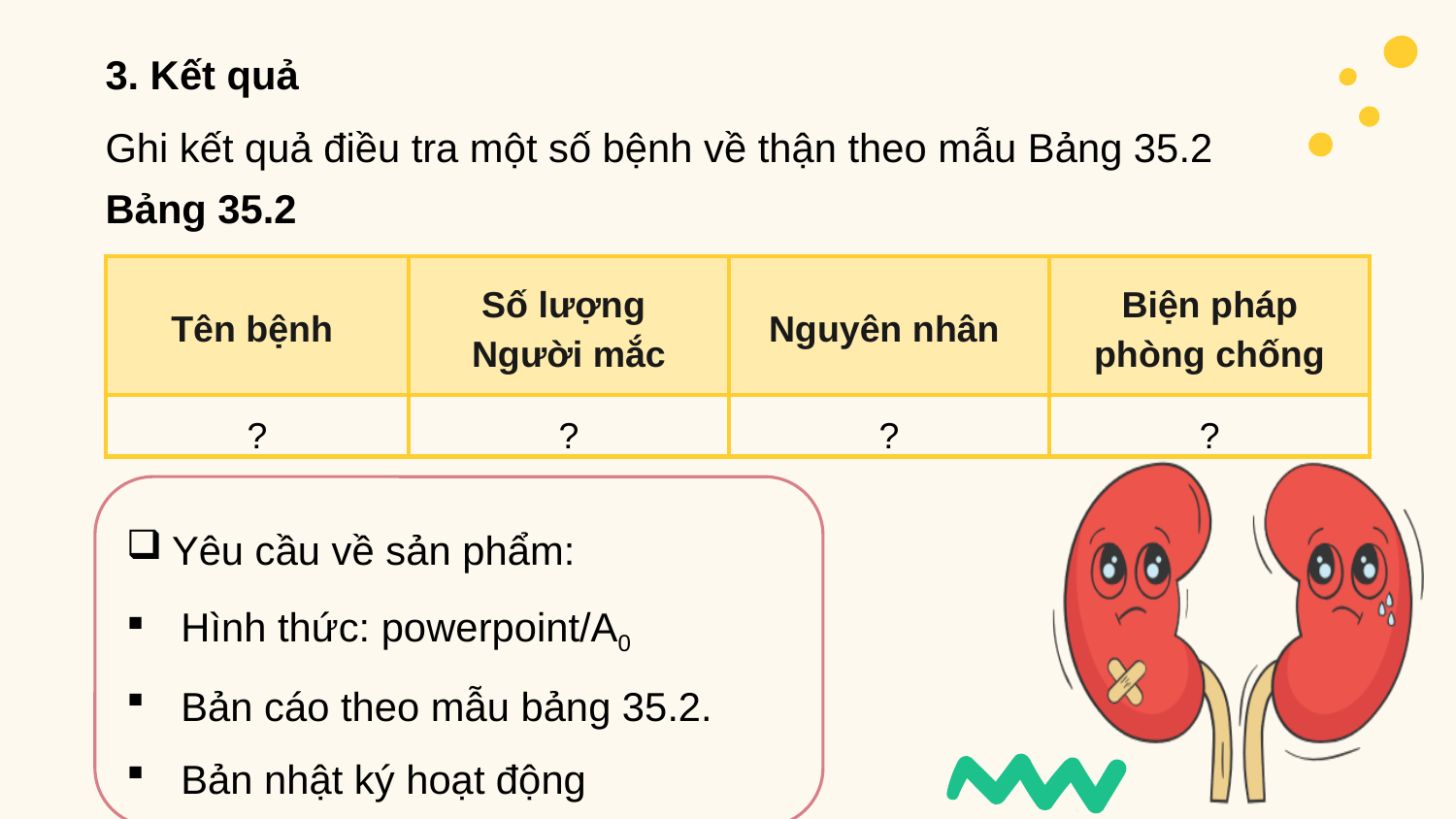

3. Kết quả
Ghi kết quả điều tra một số bệnh về thận theo mẫu Bảng 35.2
Bảng 35.2
| Tên bệnh | Số lượng Người mắc | Nguyên nhân | Biện pháp phòng chống |
| --- | --- | --- | --- |
| ? | ? | ? | ? |

Yêu cầu về sản phẩm:
Hình thức: powerpoint/A0
Bản cáo theo mẫu bảng 35.2.
Bản nhật ký hoạt động